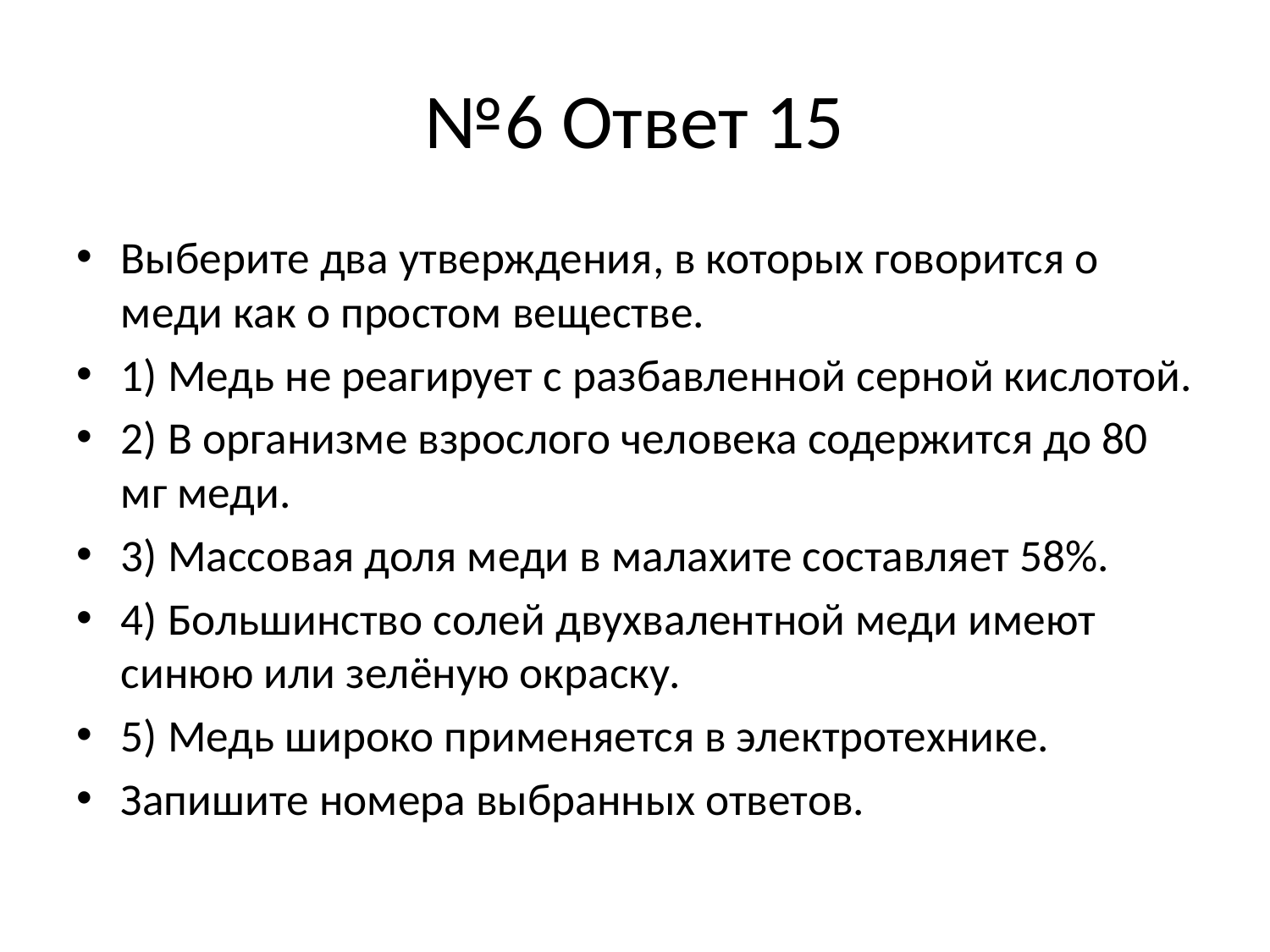

# №6 Ответ 15
Выберите два утверждения, в которых говорится о меди как о простом веществе.
1) Медь не реагирует с разбавленной серной кислотой.
2) В организме взрослого человека содержится до 80 мг меди.
3) Массовая доля меди в малахите составляет 58%.
4) Большинство солей двухвалентной меди имеют синюю или зелёную окраску.
5) Медь широко применяется в электротехнике.
Запишите номера выбранных ответов.